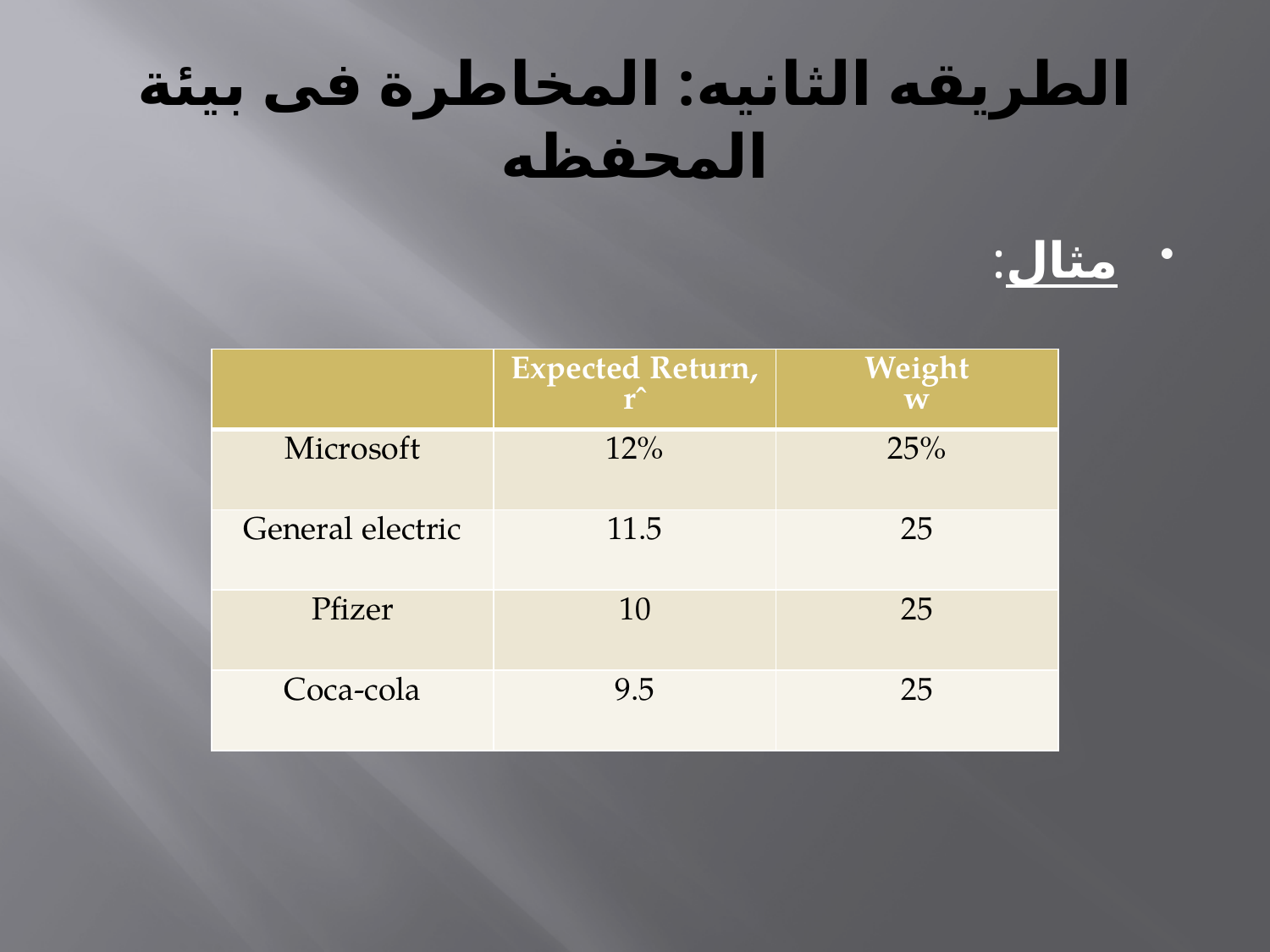

# الطريقه الثانيه: المخاطرة فى بيئة المحفظه
مثال:

|  | Expected Return, rˆ | Weight w |
| --- | --- | --- |
| Microsoft | 12% | 25% |
| General electric | 11.5 | 25 |
| Pfizer | 10 | 25 |
| Coca-cola | 9.5 | 25 |